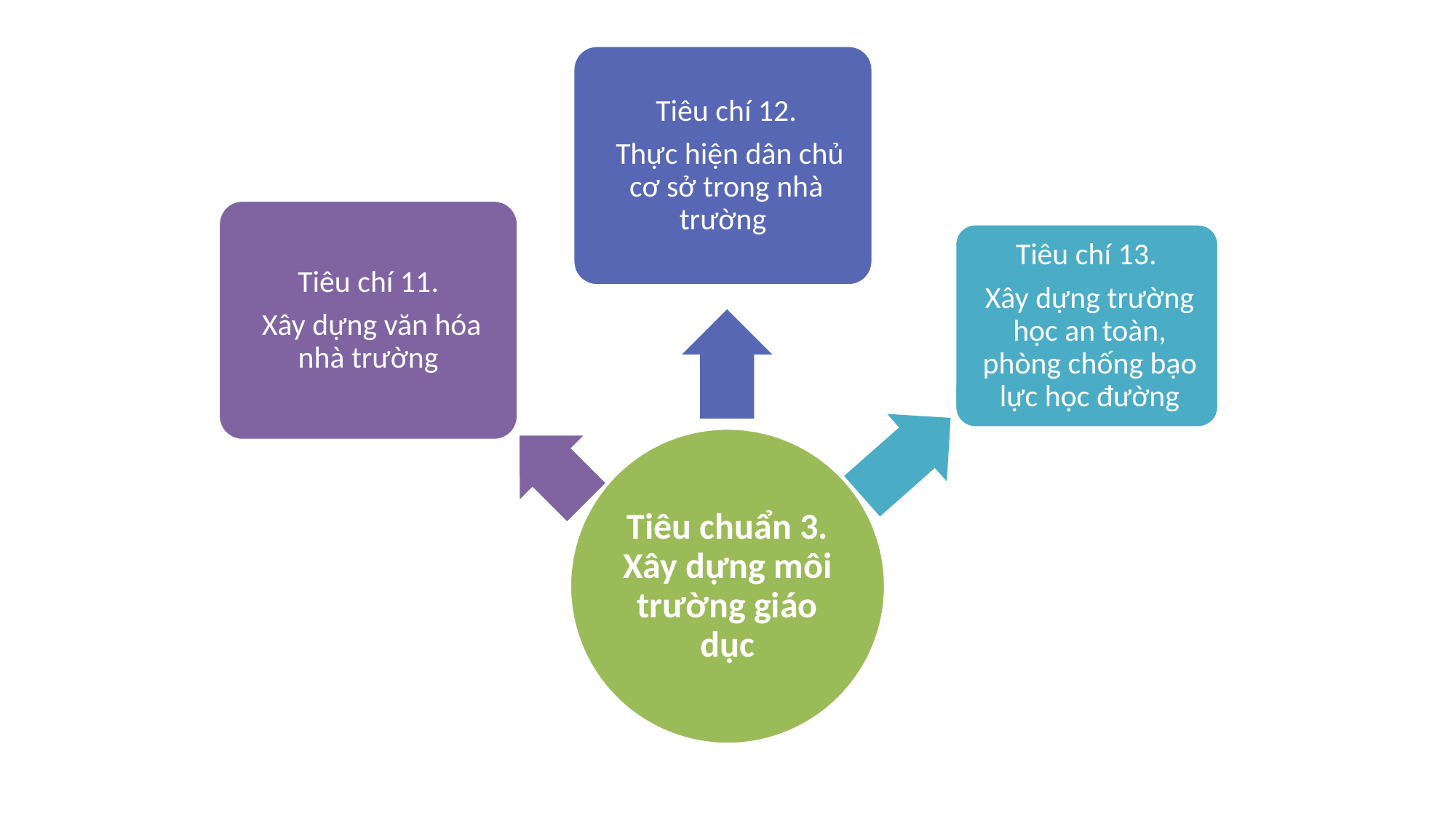

Tiêu chuẩn 3. Xây dựng môi trường giáo dục
Tiêu chí 11.
Xây dựng văn hóa nhà trường
Tiêu chí 12.
 Thực hiện dân chủ cơ sở trong nhà trường
Tiêu chí 13.
Xây dựng trường học an toàn, phòng chống bạo lực học đường